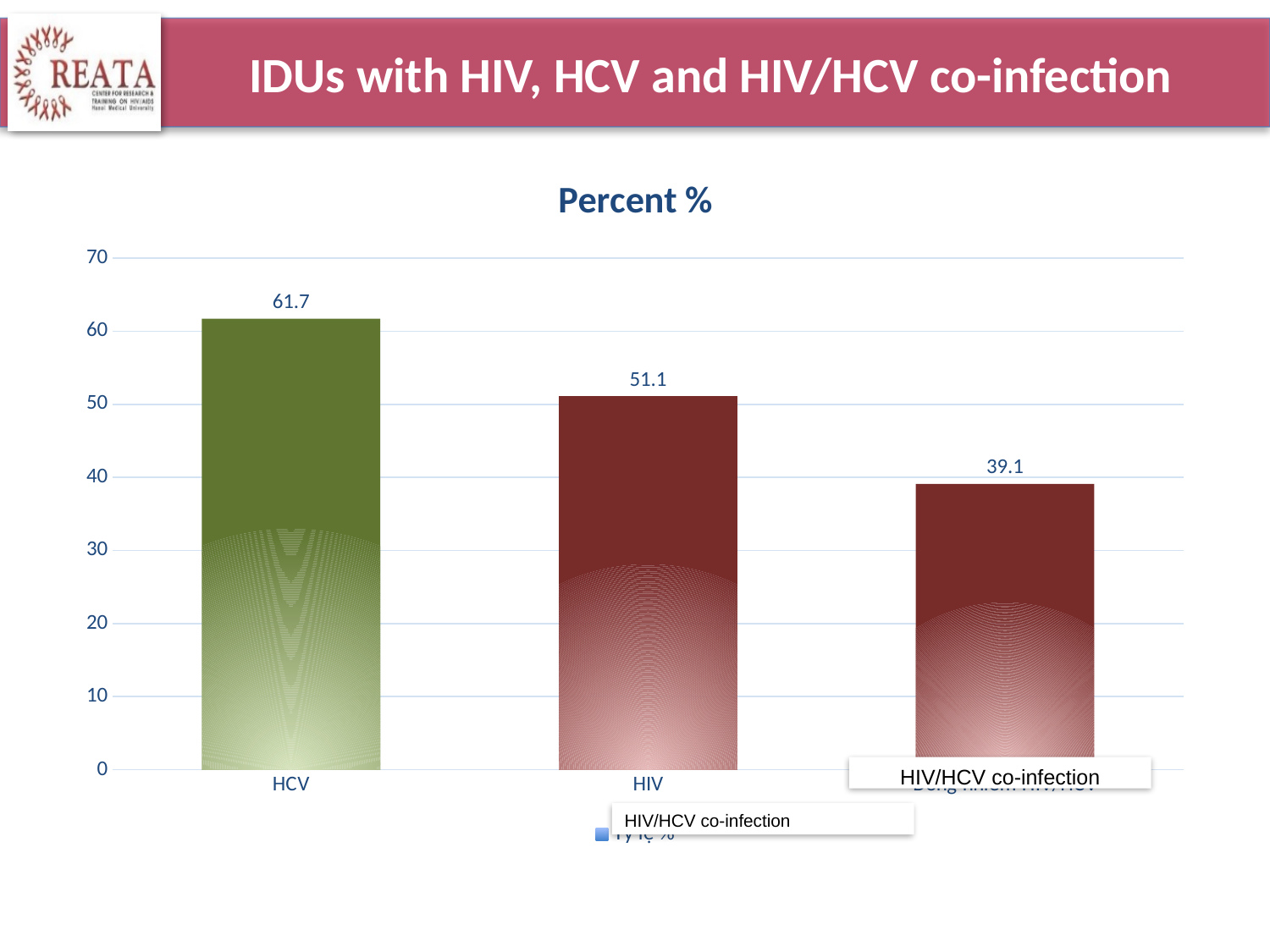

# IDUs with HIV, HCV and HIV/HCV co-infection

### Chart: Percent %

| Category | Tỷ lệ % |
|---|---|
| HCV | 61.7 |
| HIV | 51.1 |
| Đồng nhiễm HIV/HCV | 39.1 |
HIV/HCV co-infection
HIV/HCV co-infection